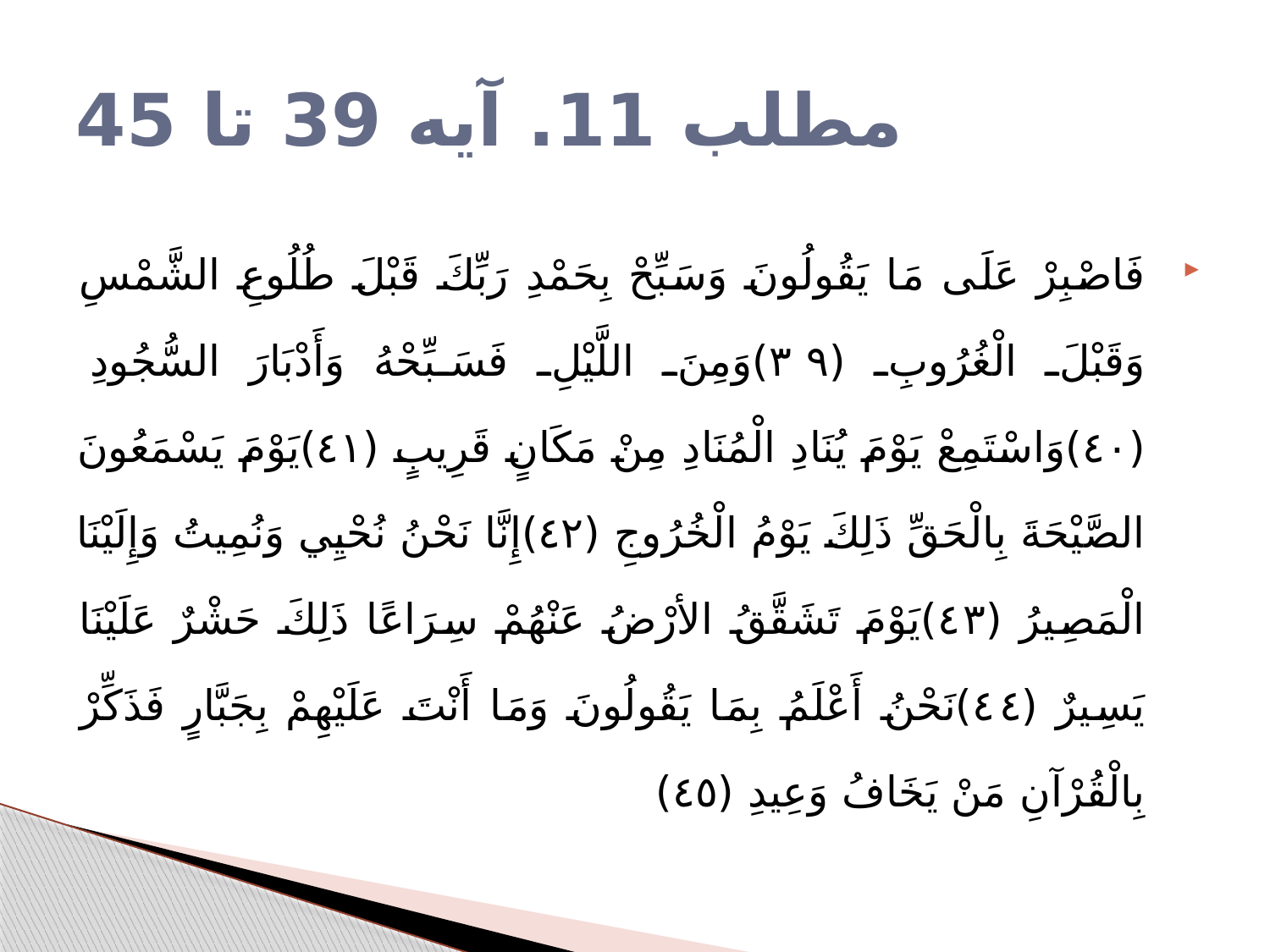

# مطلب 11. آیه 39 تا 45
فَاصْبِرْ عَلَى مَا يَقُولُونَ وَسَبِّحْ بِحَمْدِ رَبِّكَ قَبْلَ طُلُوعِ الشَّمْسِ وَقَبْلَ الْغُرُوبِ (٣٩)وَمِنَ اللَّيْلِ فَسَبِّحْهُ وَأَدْبَارَ السُّجُودِ (٤٠)وَاسْتَمِعْ يَوْمَ يُنَادِ الْمُنَادِ مِنْ مَكَانٍ قَرِيبٍ (٤١)يَوْمَ يَسْمَعُونَ الصَّيْحَةَ بِالْحَقِّ ذَلِكَ يَوْمُ الْخُرُوجِ (٤٢)إِنَّا نَحْنُ نُحْيِي وَنُمِيتُ وَإِلَيْنَا الْمَصِيرُ (٤٣)يَوْمَ تَشَقَّقُ الأرْضُ عَنْهُمْ سِرَاعًا ذَلِكَ حَشْرٌ عَلَيْنَا يَسِيرٌ (٤٤)نَحْنُ أَعْلَمُ بِمَا يَقُولُونَ وَمَا أَنْتَ عَلَيْهِمْ بِجَبَّارٍ فَذَكِّرْ بِالْقُرْآنِ مَنْ يَخَافُ وَعِيدِ (٤٥)